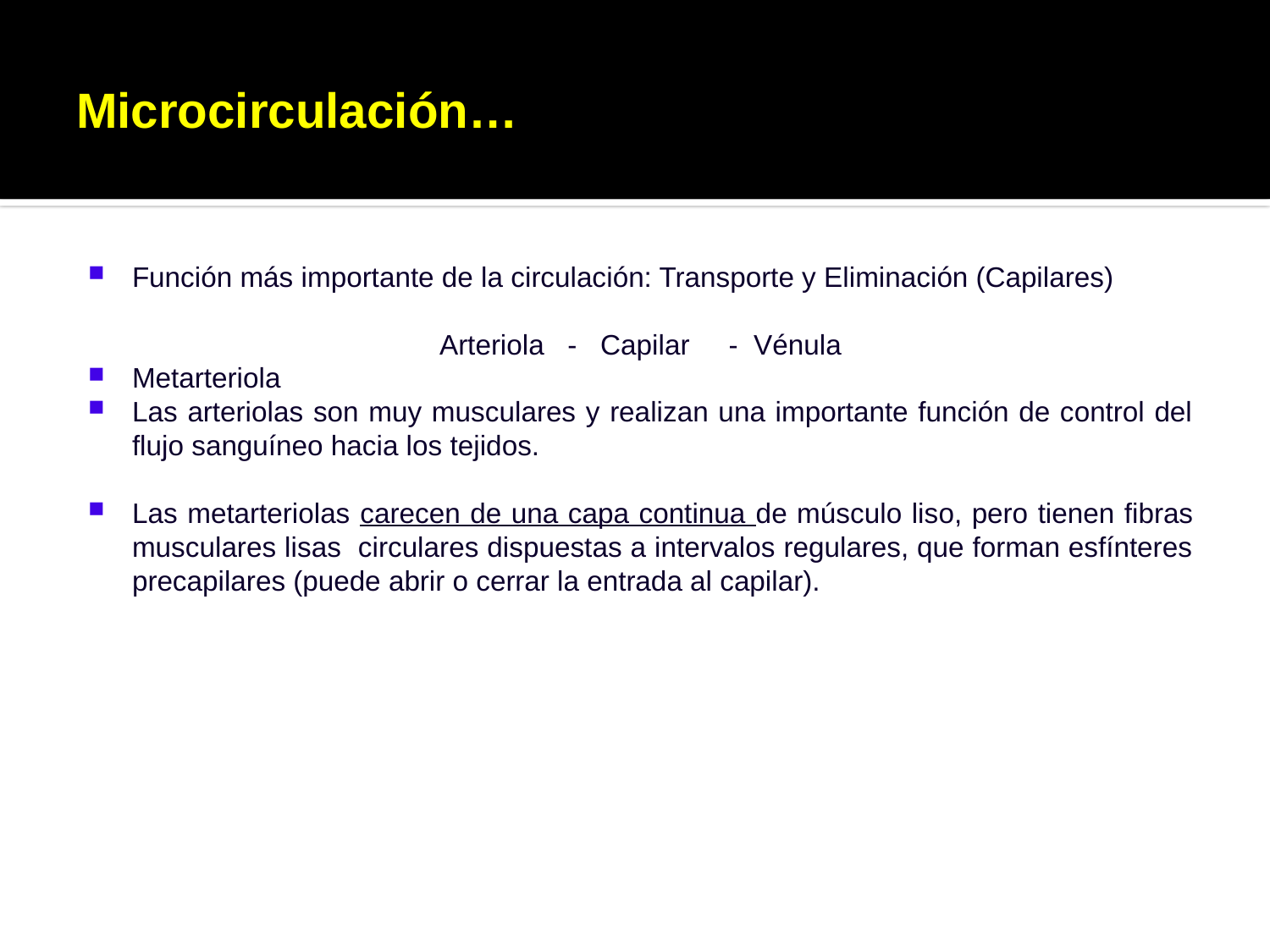

# Microcirculación…
Función más importante de la circulación: Transporte y Eliminación (Capilares)

Arteriola   -   Capilar     -  Vénula
Metarteriola
Las arteriolas son muy musculares y realizan una importante función de control del flujo sanguíneo hacia los tejidos.

Las metarteriolas carecen de una capa continua de músculo liso, pero tienen fibras musculares lisas  circulares dispuestas a intervalos regulares, que forman esfínteres precapilares (puede abrir o cerrar la entrada al capilar).